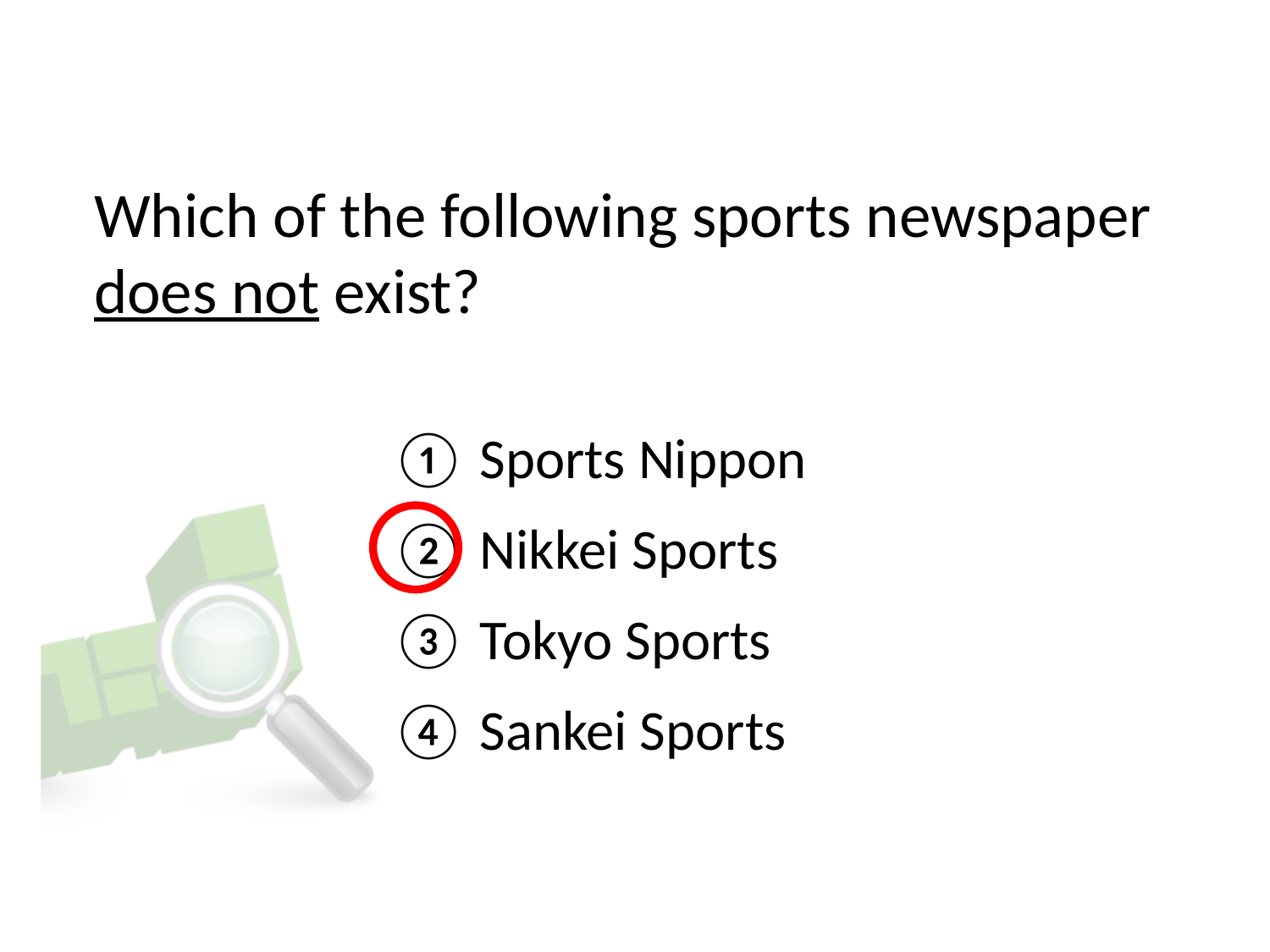

# Which of the following sports newspaper does not exist?
① Sports Nippon
② Nikkei Sports
③ Tokyo Sports
④ Sankei Sports